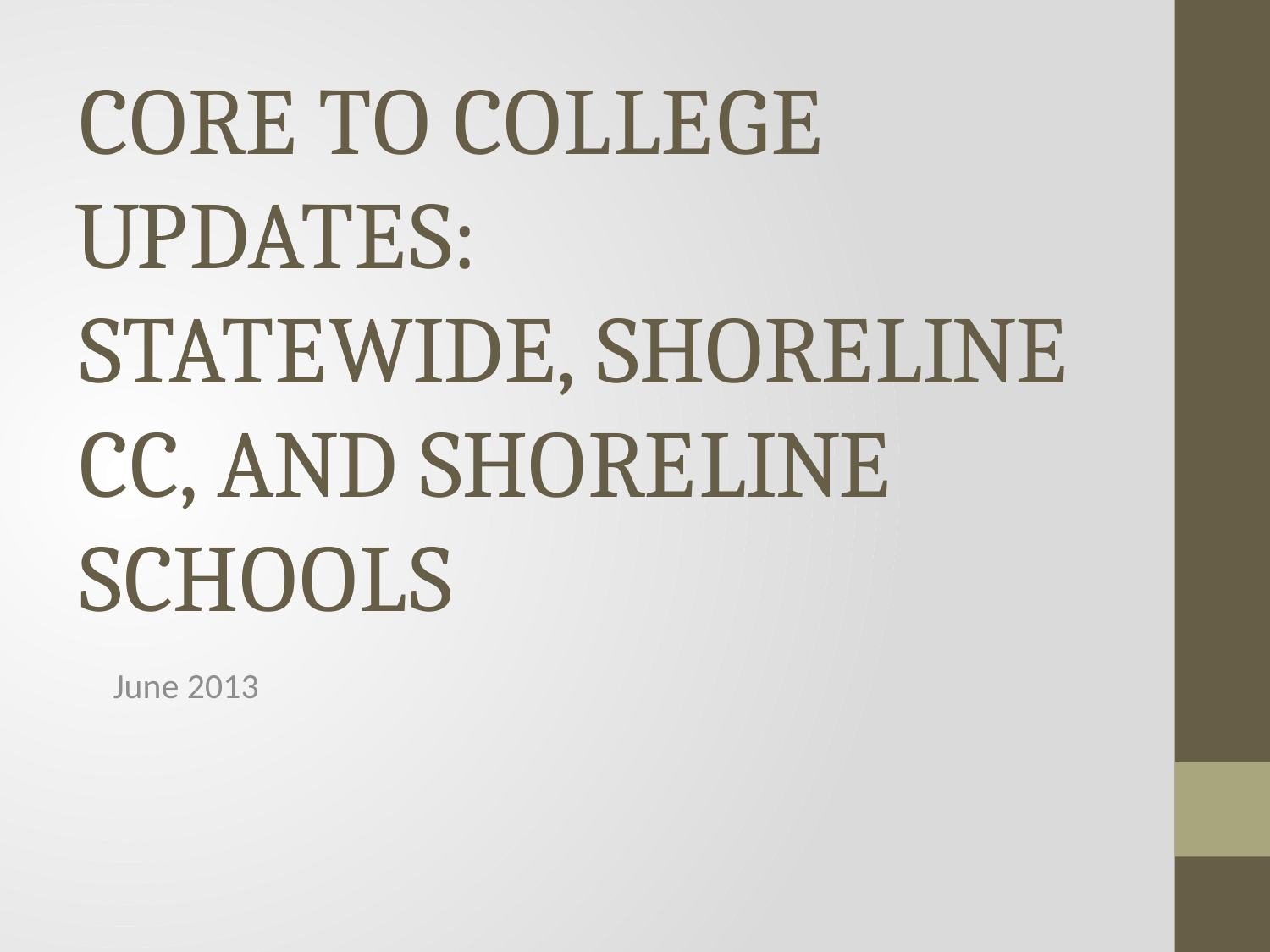

# Core to College Updates: Statewide, Shoreline CC, and Shoreline Schools
June 2013